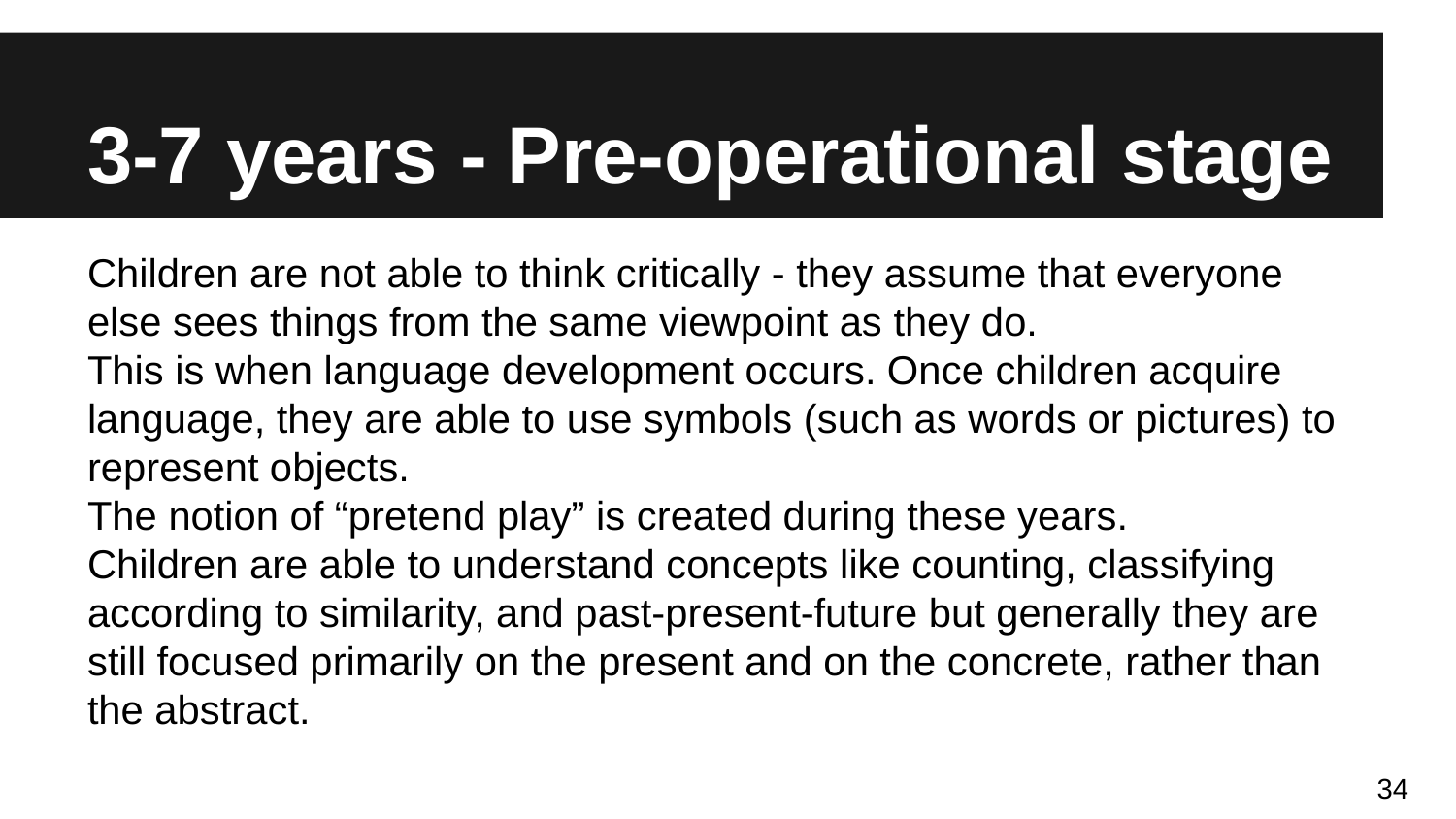

# 3-7 years - Pre-operational stage
Children are not able to think critically - they assume that everyone else sees things from the same viewpoint as they do.
This is when language development occurs. Once children acquire language, they are able to use symbols (such as words or pictures) to represent objects.
The notion of “pretend play” is created during these years.
Children are able to understand concepts like counting, classifying according to similarity, and past-present-future but generally they are still focused primarily on the present and on the concrete, rather than the abstract.

34